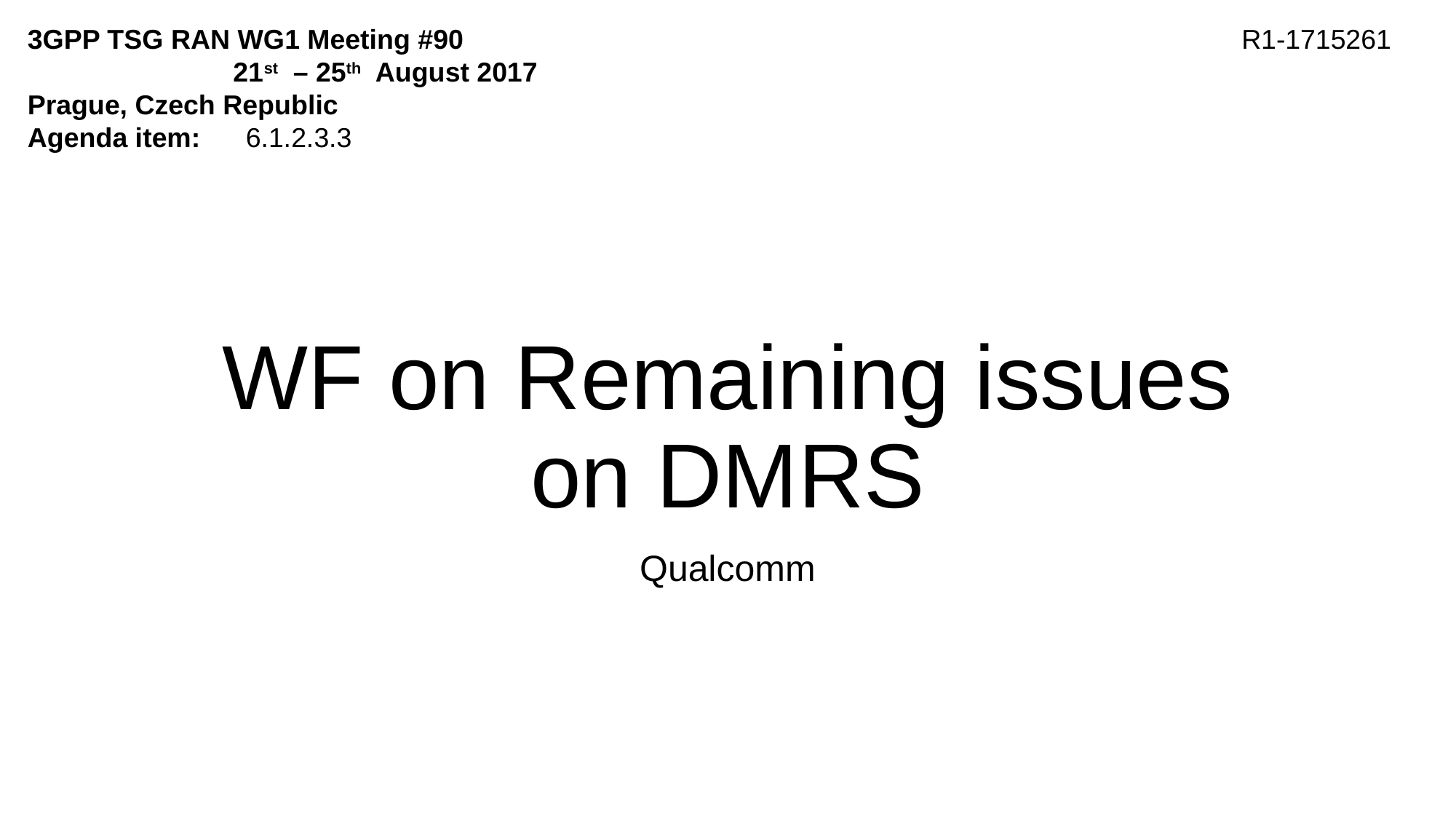

3GPP TSG RAN WG1 Meeting #90                                            21st  – 25th  August 2017
Prague, Czech Republic
Agenda item:	6.1.2.3.3
R1-1715261
# WF on Remaining issues on DMRS
Qualcomm